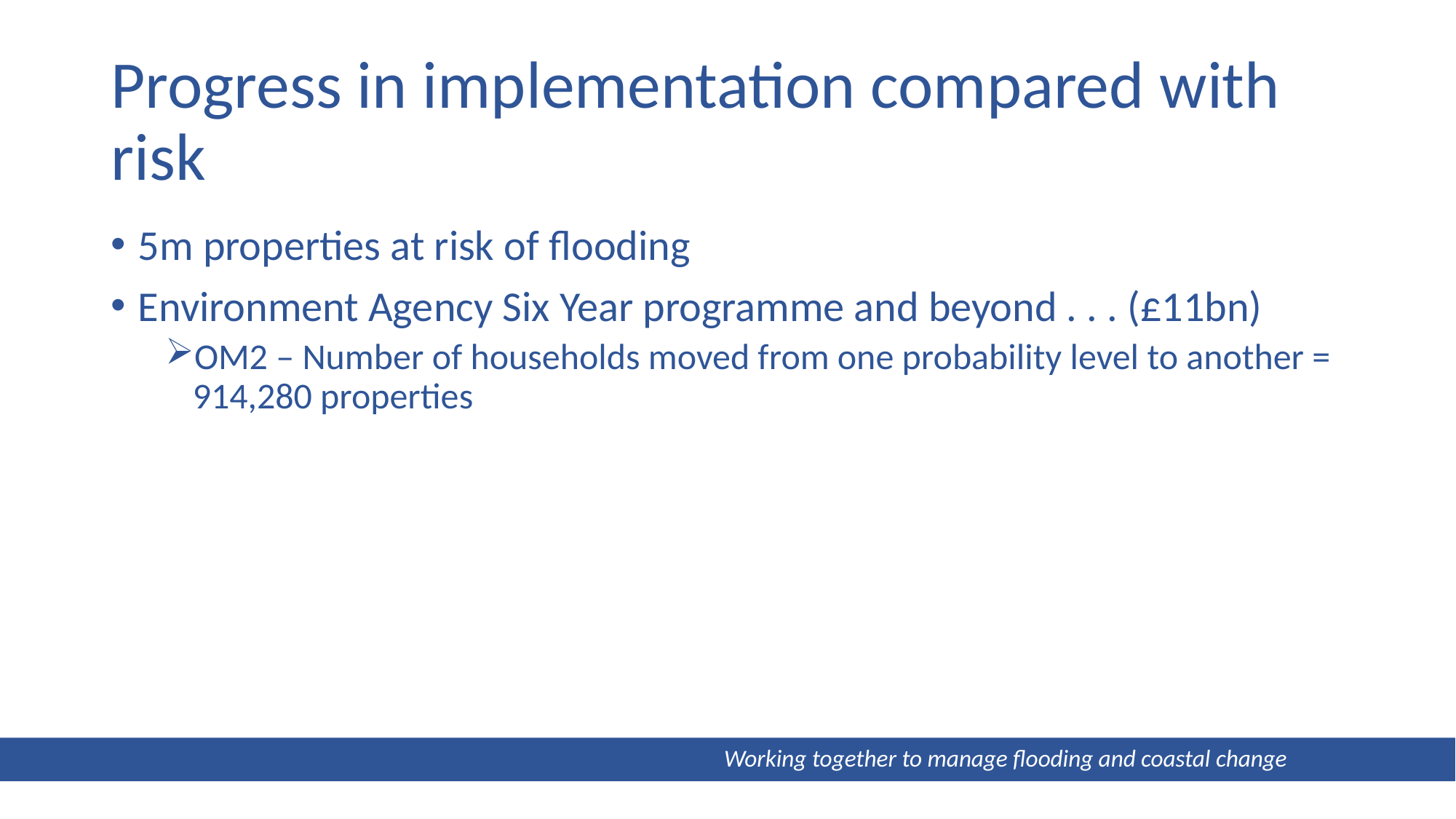

# Progress in implementation compared with risk
5m properties at risk of flooding
Environment Agency Six Year programme and beyond . . . (£11bn)
OM2 – Number of households moved from one probability level to another = 914,280 properties
                                                                                                        Working together to manage flooding and coastal change